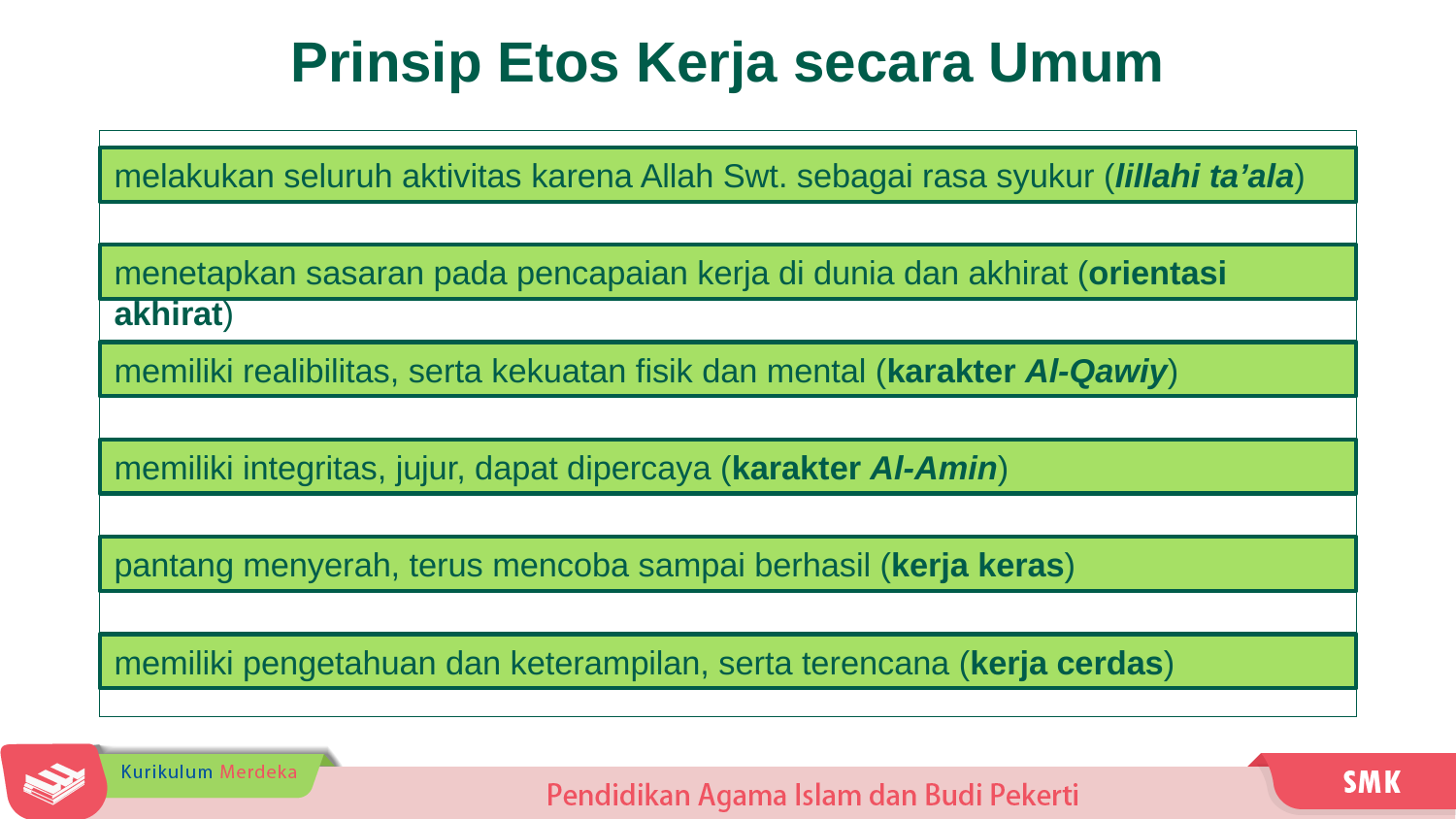

Prinsip Etos Kerja secara Umum

melakukan seluruh aktivitas karena Allah Swt. sebagai rasa syukur (lillahi ta’ala)
menetapkan sasaran pada pencapaian kerja di dunia dan akhirat (orientasi akhirat)
memiliki realibilitas, serta kekuatan fisik dan mental (karakter Al-Qawiy)
memiliki integritas, jujur, dapat dipercaya (karakter Al-Amin)
pantang menyerah, terus mencoba sampai berhasil (kerja keras)
memiliki pengetahuan dan keterampilan, serta terencana (kerja cerdas)